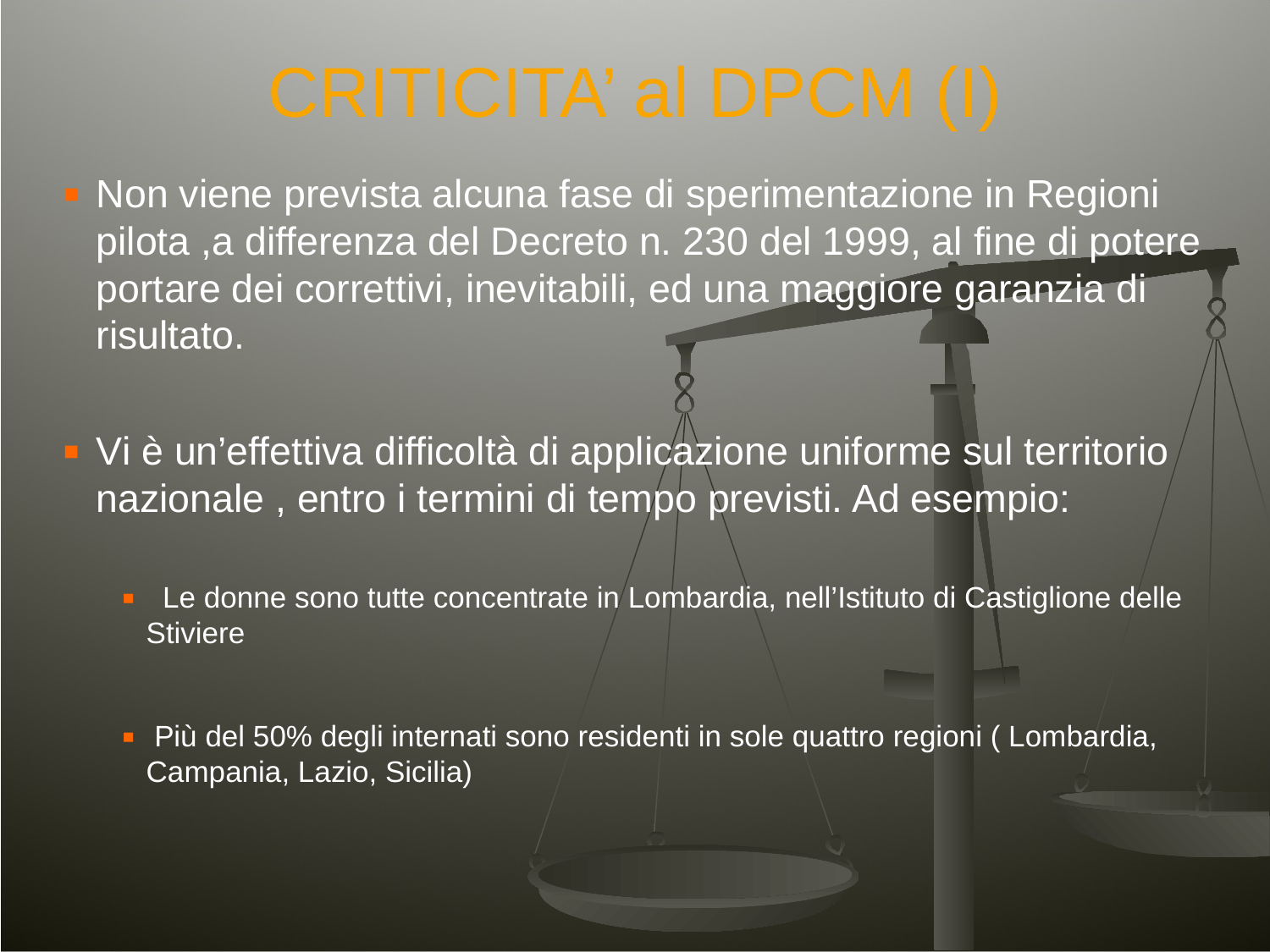

CRITICITA’ al DPCM (I)
Non viene prevista alcuna fase di sperimentazione in Regioni pilota ,a differenza del Decreto n. 230 del 1999, al fine di potere portare dei correttivi, inevitabili, ed una maggiore garanzia di risultato.

Vi è un’effettiva difficoltà di applicazione uniforme sul territorio nazionale , entro i termini di tempo previsti. Ad esempio:

  Le donne sono tutte concentrate in Lombardia, nell’Istituto di Castiglione delle Stiviere

 Più del 50% degli internati sono residenti in sole quattro regioni ( Lombardia, Campania, Lazio, Sicilia)